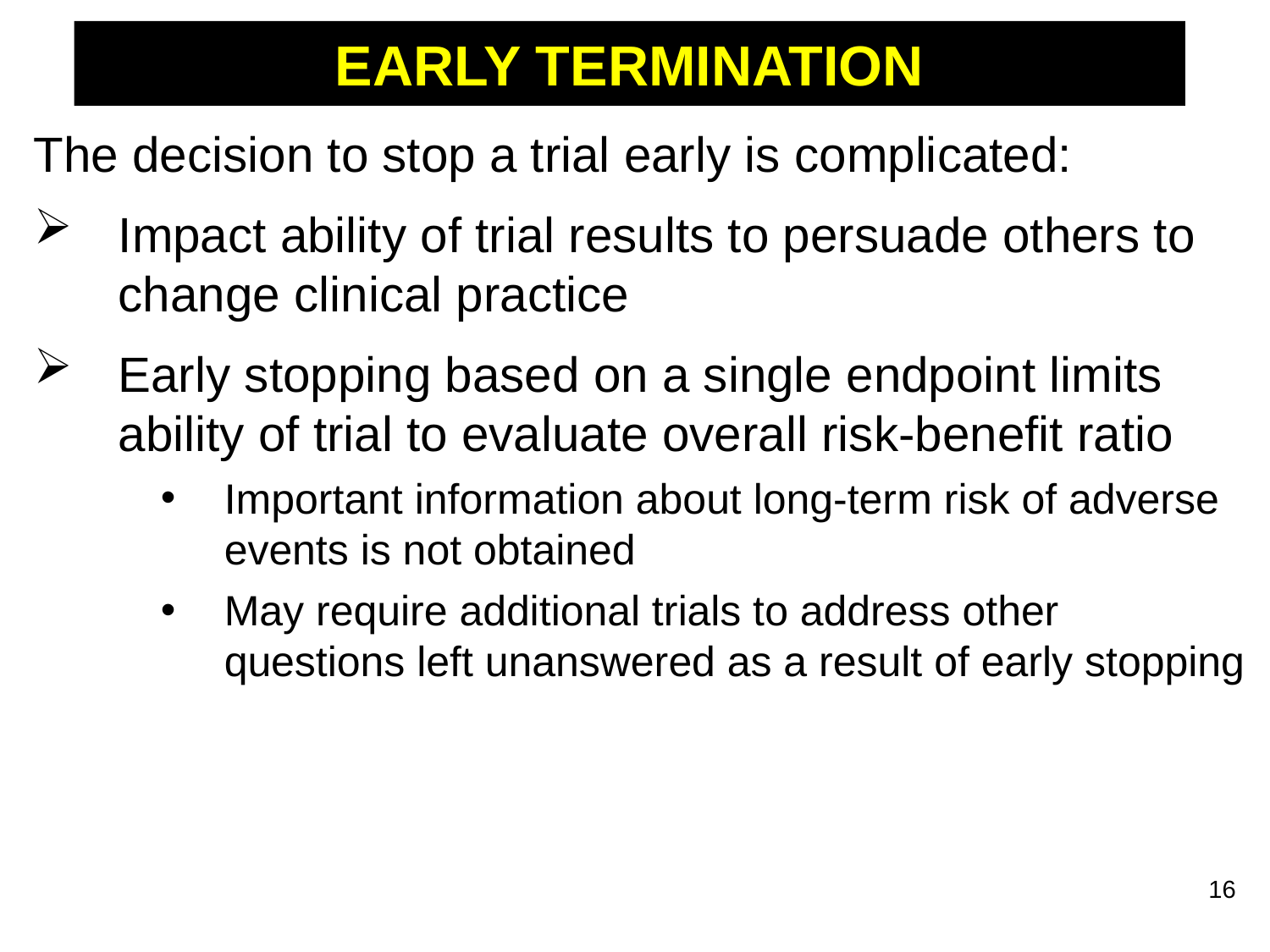

# EARLY TERMINATION
The decision to stop a trial early is complicated:
Impact ability of trial results to persuade others to change clinical practice
Early stopping based on a single endpoint limits ability of trial to evaluate overall risk-benefit ratio
Important information about long-term risk of adverse events is not obtained
May require additional trials to address other questions left unanswered as a result of early stopping
16